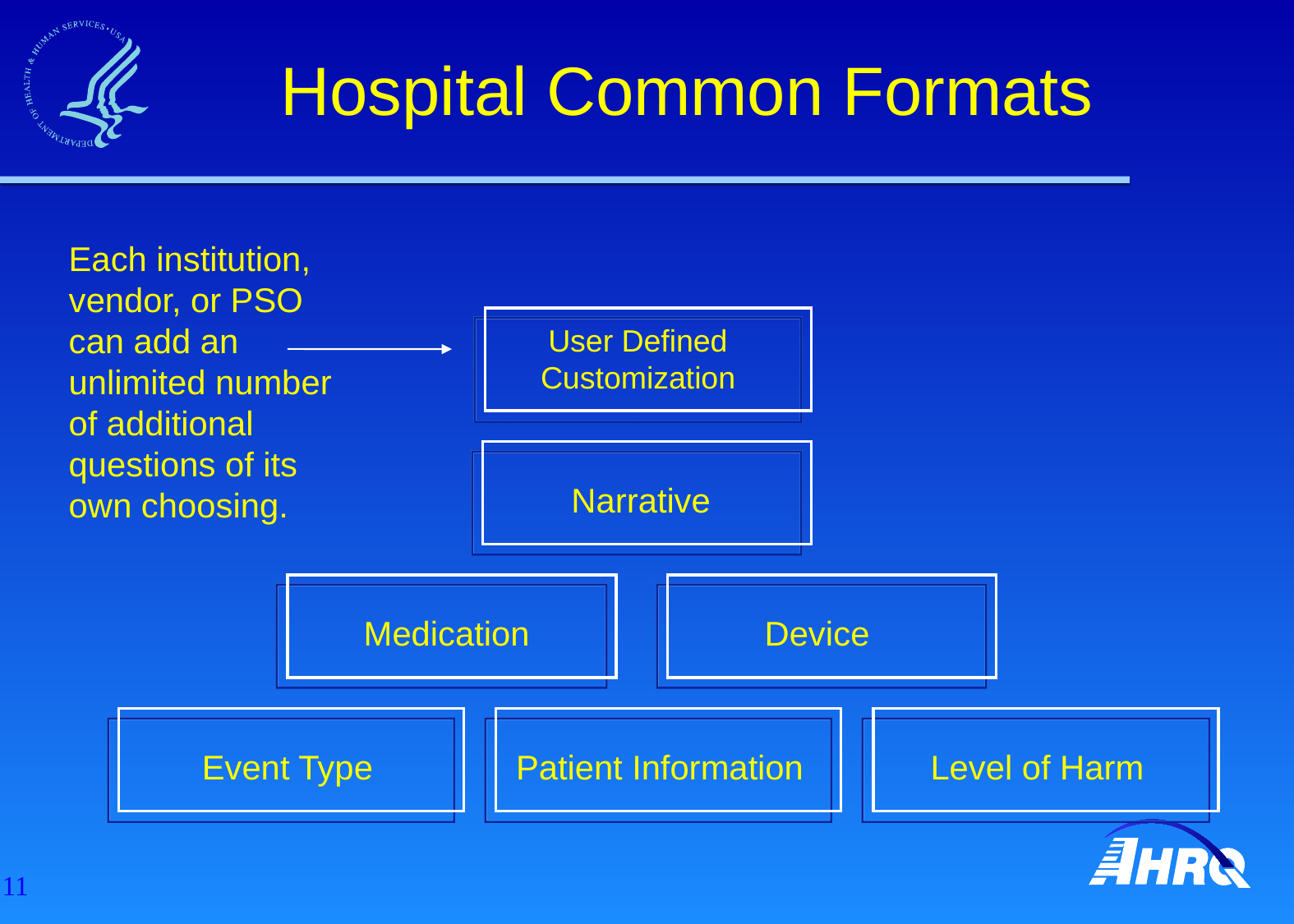

Hospital Common Formats
Each institution, vendor, or PSO can add an unlimited number of additional questions of its own choosing.

User Defined Customization

Narrative

Medication
Device

Event Type
Patient Information
Level of Harm